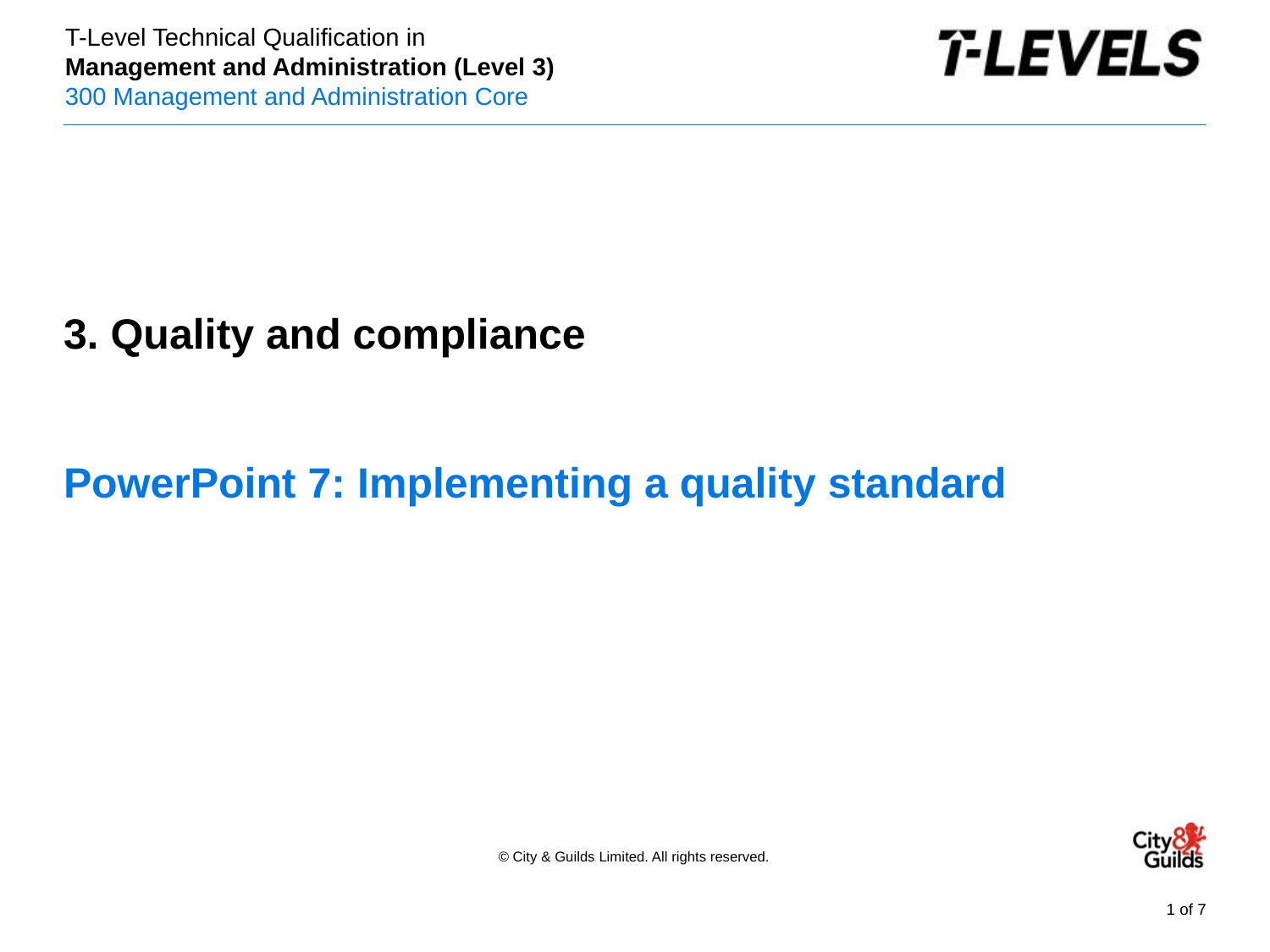

PowerPoint presentation
3. Quality and compliance

# PowerPoint 7: Implementing a quality standard